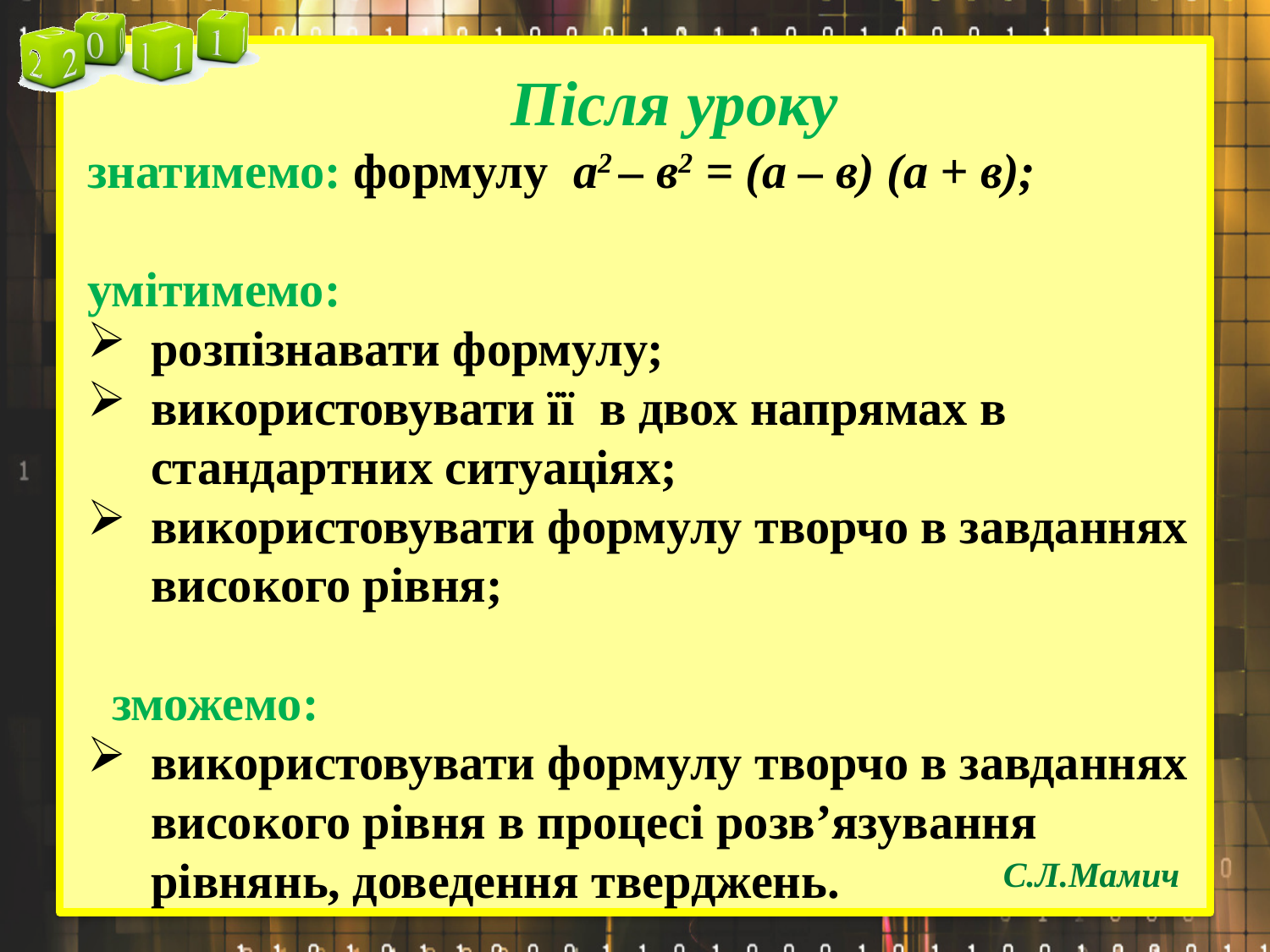

Після уроку
знатимемо: формулу  а2 – в2 = (а – в) (а + в);

умітимемо:
розпізнавати формулу;
використовувати її  в двох напрямах в стандартних ситуаціях;
використовувати формулу творчо в завданнях високого рівня;

  зможемо:
використовувати формулу творчо в завданнях високого рівня в процесі розв’язування рівнянь, доведення тверджень.
С.Л.Мамич